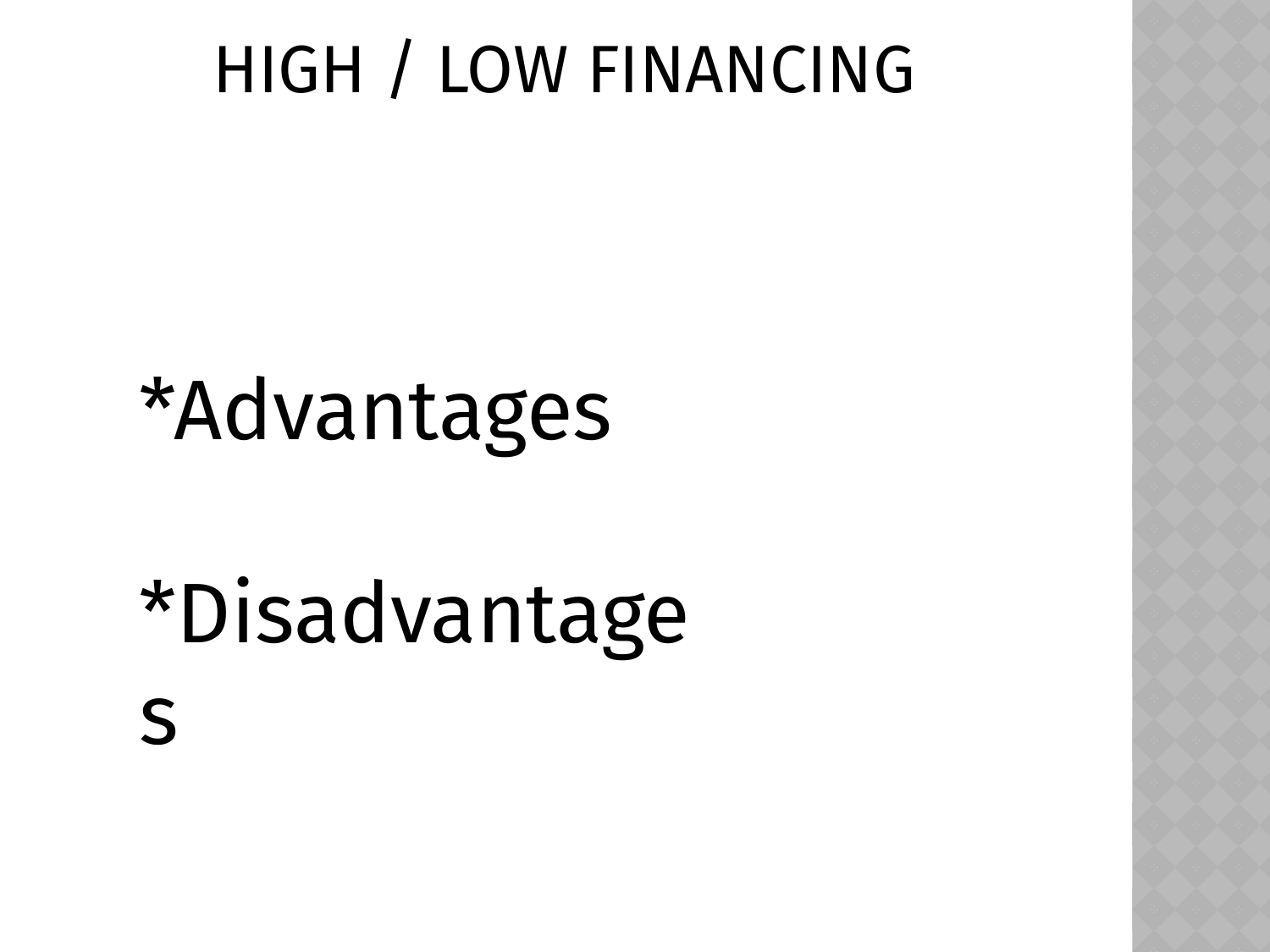

# High / low financing
*Advantages

*Disadvantages